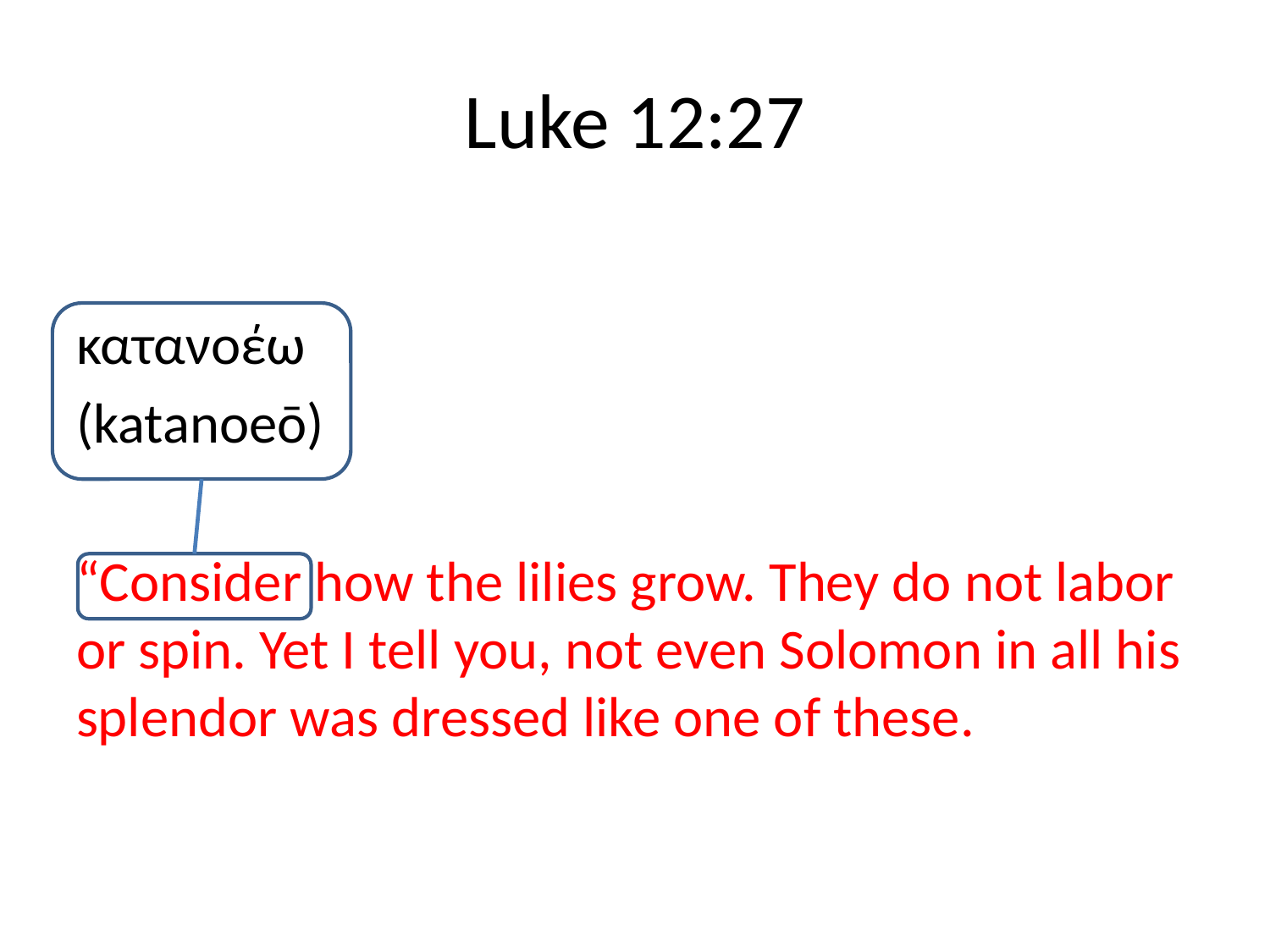

# Luke 12:27

κατανοέω
(katanoeō)

“Consider how the lilies grow. They do not labor or spin. Yet I tell you, not even Solomon in all his splendor was dressed like one of these.